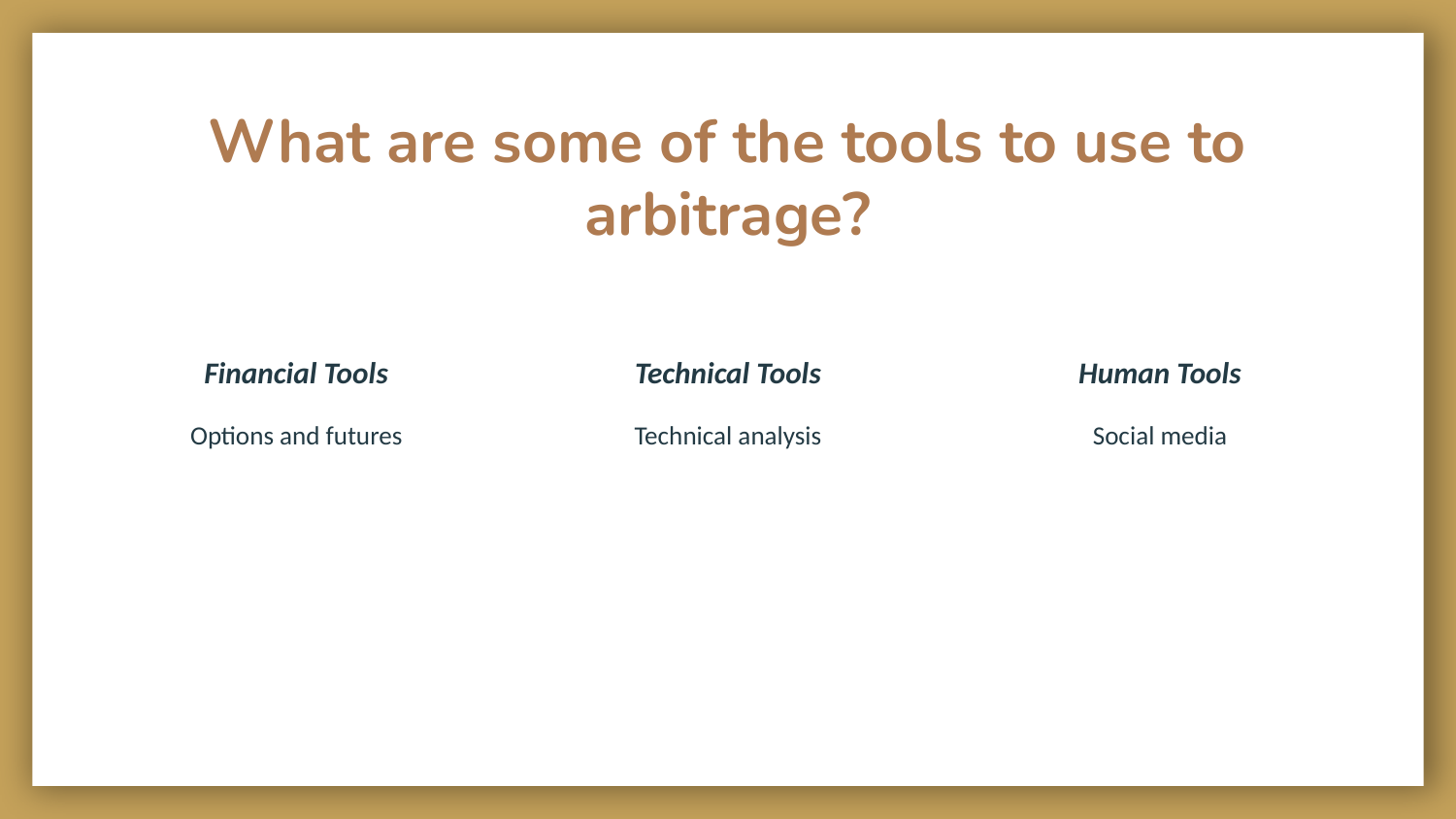

# What are some of the tools to use to arbitrage?
Financial Tools
Options and futures
Technical Tools
Technical analysis
Human Tools
Social media